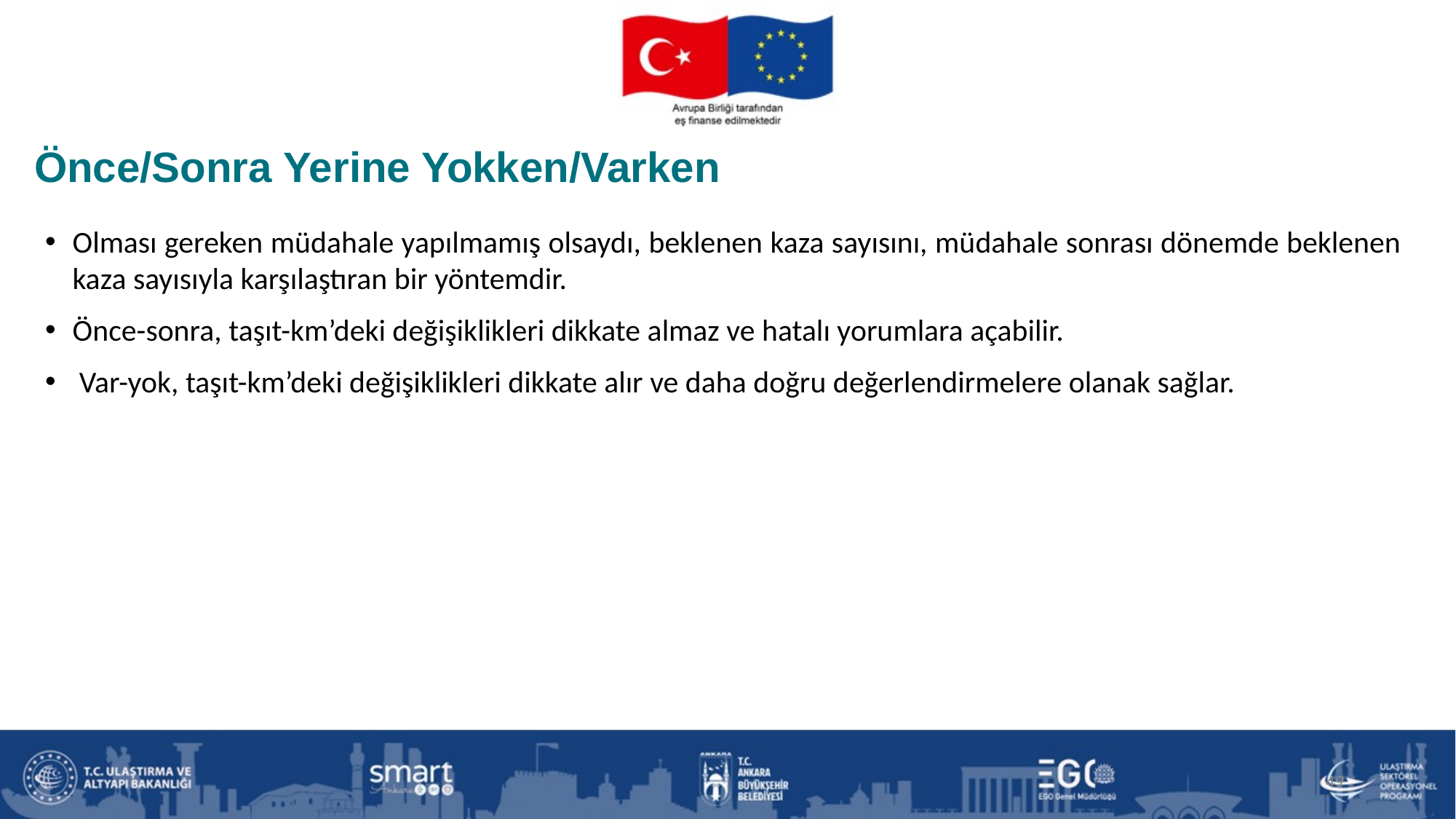

Önce/Sonra Yerine Yokken/Varken

Olması gereken müdahale yapılmamış olsaydı, beklenen kaza sayısını, müdahale sonrası dönemde beklenen kaza sayısıyla karşılaştıran bir yöntemdir.
Önce-sonra, taşıt-km’deki değişiklikleri dikkate almaz ve hatalı yorumlara açabilir.
 Var-yok, taşıt-km’deki değişiklikleri dikkate alır ve daha doğru değerlendirmelere olanak sağlar.

49